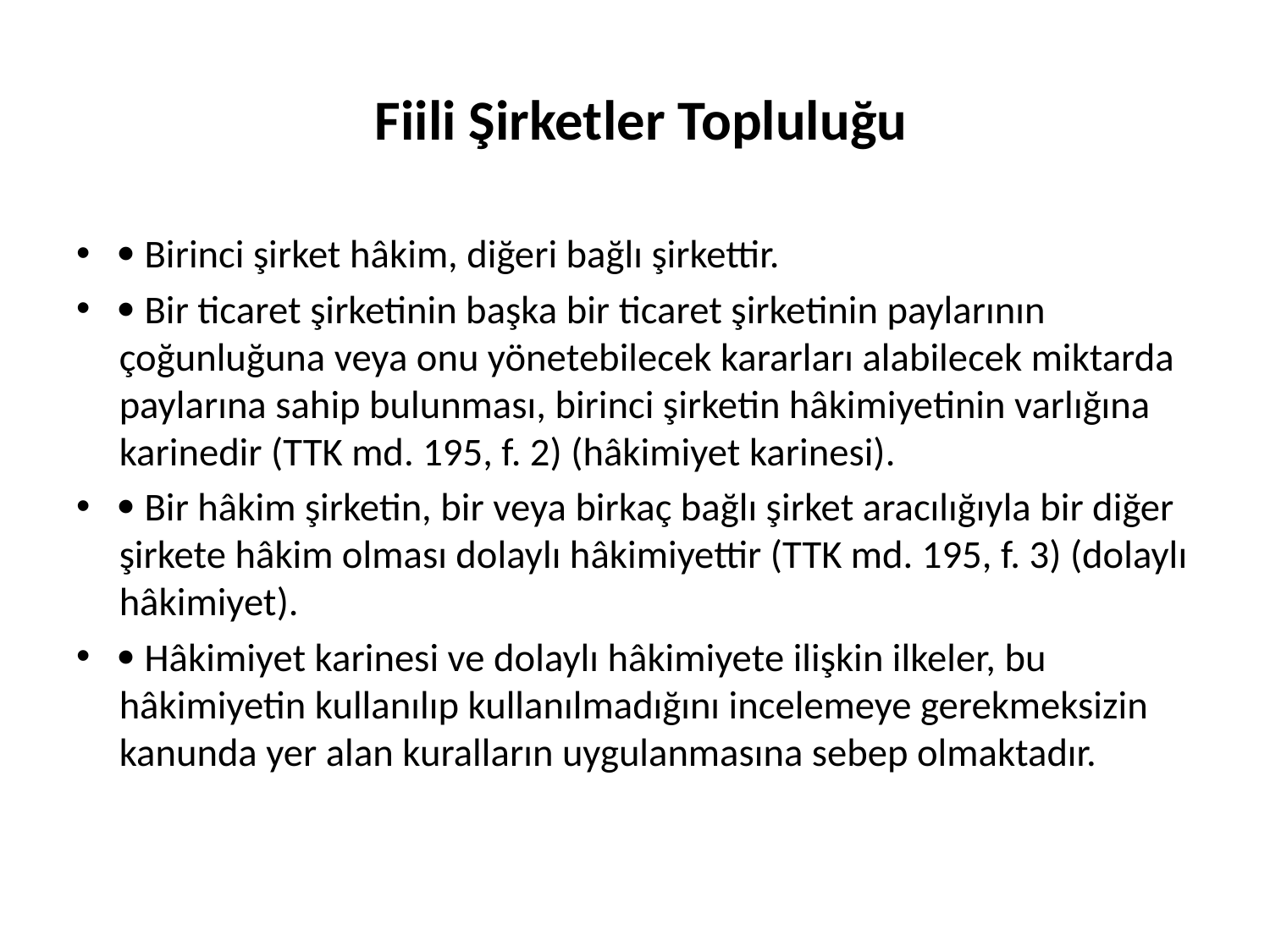

# Fiili Şirketler Topluluğu
• Birinci şirket hâkim, diğeri bağlı şirkettir.
• Bir ticaret şirketinin başka bir ticaret şirketinin paylarının çoğunluğuna veya onu yönetebilecek kararları alabilecek miktarda paylarına sahip bulunması, birinci şirketin hâkimiyetinin varlığına karinedir (TTK md. 195, f. 2) (hâkimiyet karinesi).
• Bir hâkim şirketin, bir veya birkaç bağlı şirket aracılığıyla bir diğer şirkete hâkim olması dolaylı hâkimiyettir (TTK md. 195, f. 3) (dolaylı hâkimiyet).
• Hâkimiyet karinesi ve dolaylı hâkimiyete ilişkin ilkeler, bu hâkimiyetin kullanılıp kullanılmadığını incelemeye gerekmeksizin kanunda yer alan kuralların uygulanmasına sebep olmaktadır.